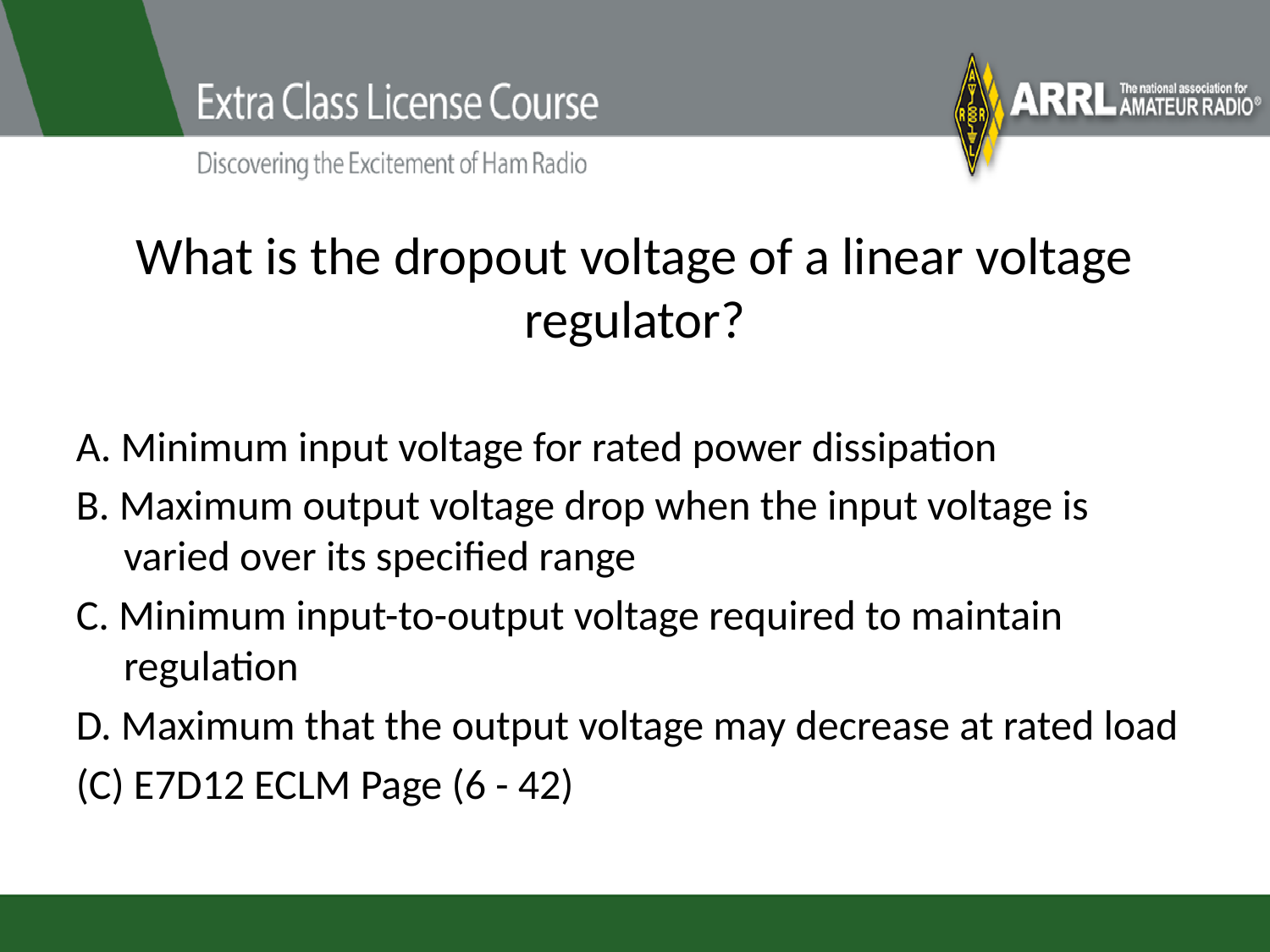

# What is the dropout voltage of a linear voltage regulator?
A. Minimum input voltage for rated power dissipation
B. Maximum output voltage drop when the input voltage is varied over its specified range
C. Minimum input-to-output voltage required to maintain regulation
D. Maximum that the output voltage may decrease at rated load
(C) E7D12 ECLM Page (6 - 42)